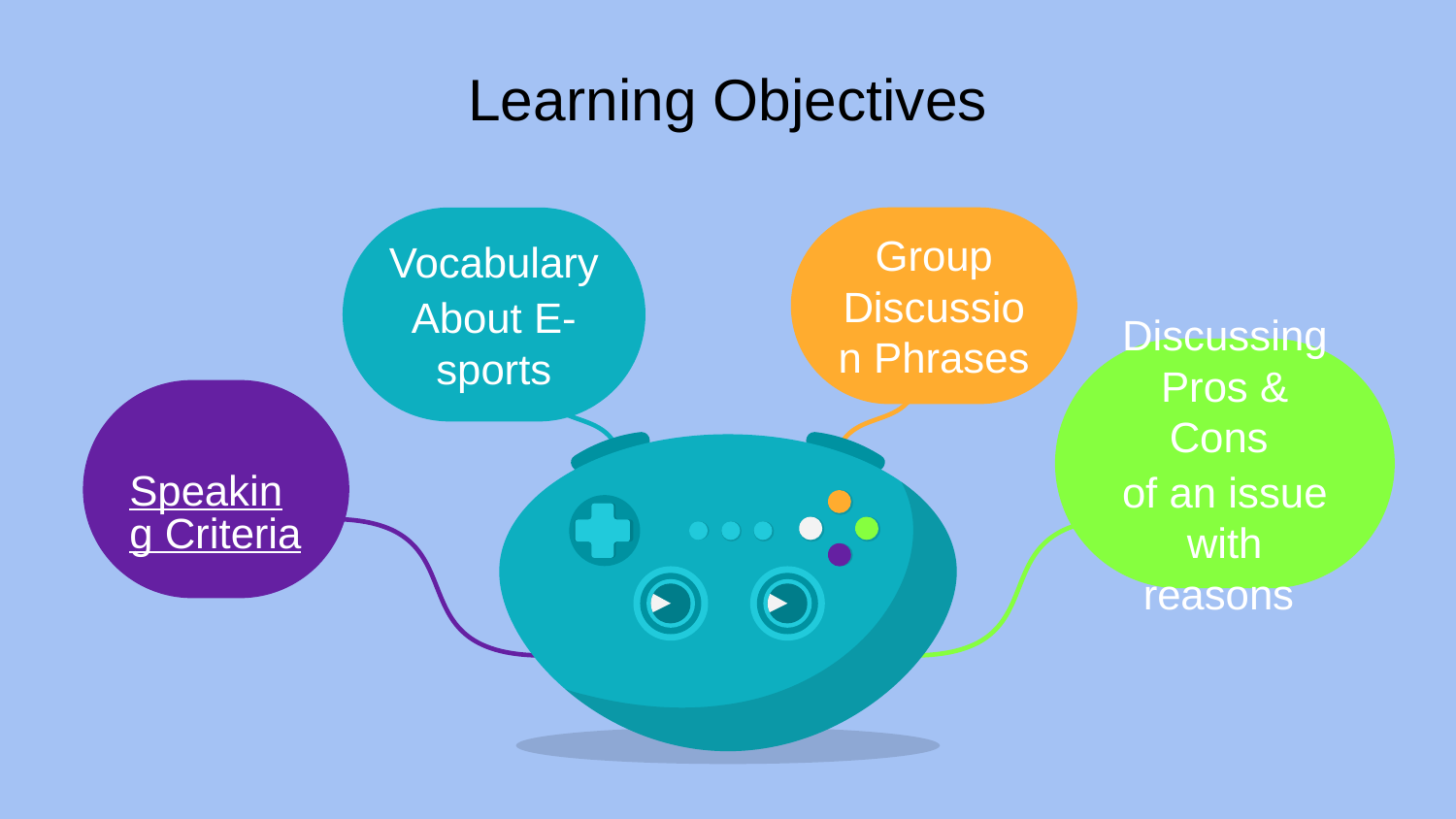

# Learning Objectives

Vocabulary
About E-sports

Group Discussion Phrases
Discussing Pros & Cons
of an issue with reasons
but it’s hot, even
hotter than Mercury

Speaking Criteria